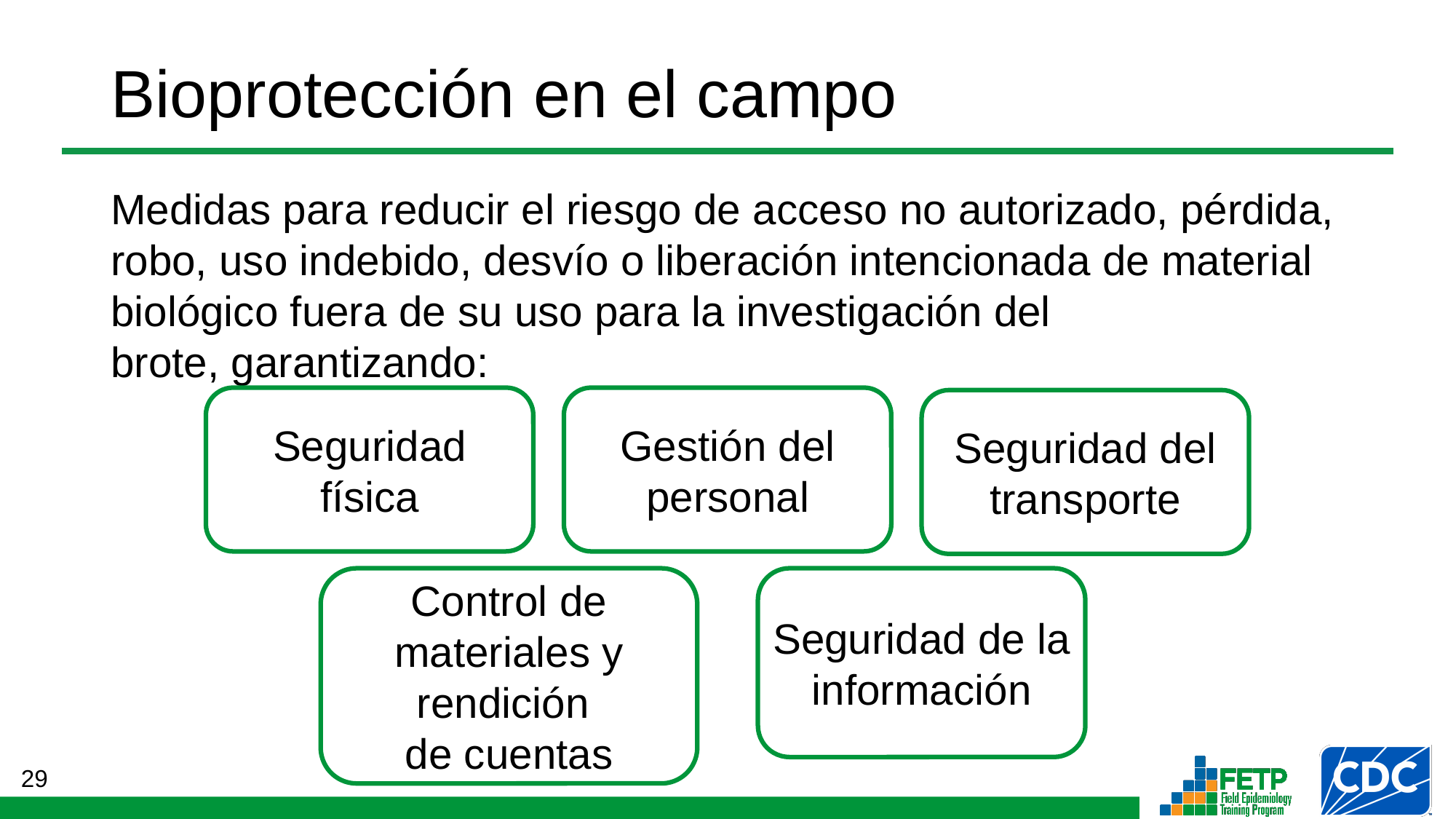

# Bioprotección en el campo
Medidas para reducir el riesgo de acceso no autorizado, pérdida, robo, uso indebido, desvío o liberación intencionada de material biológico fuera de su uso para la investigación del
brote, garantizando:

Seguridad
física
Gestión del personal
Seguridad del transporte
Control de materiales y rendición
de cuentas
Seguridad de la información